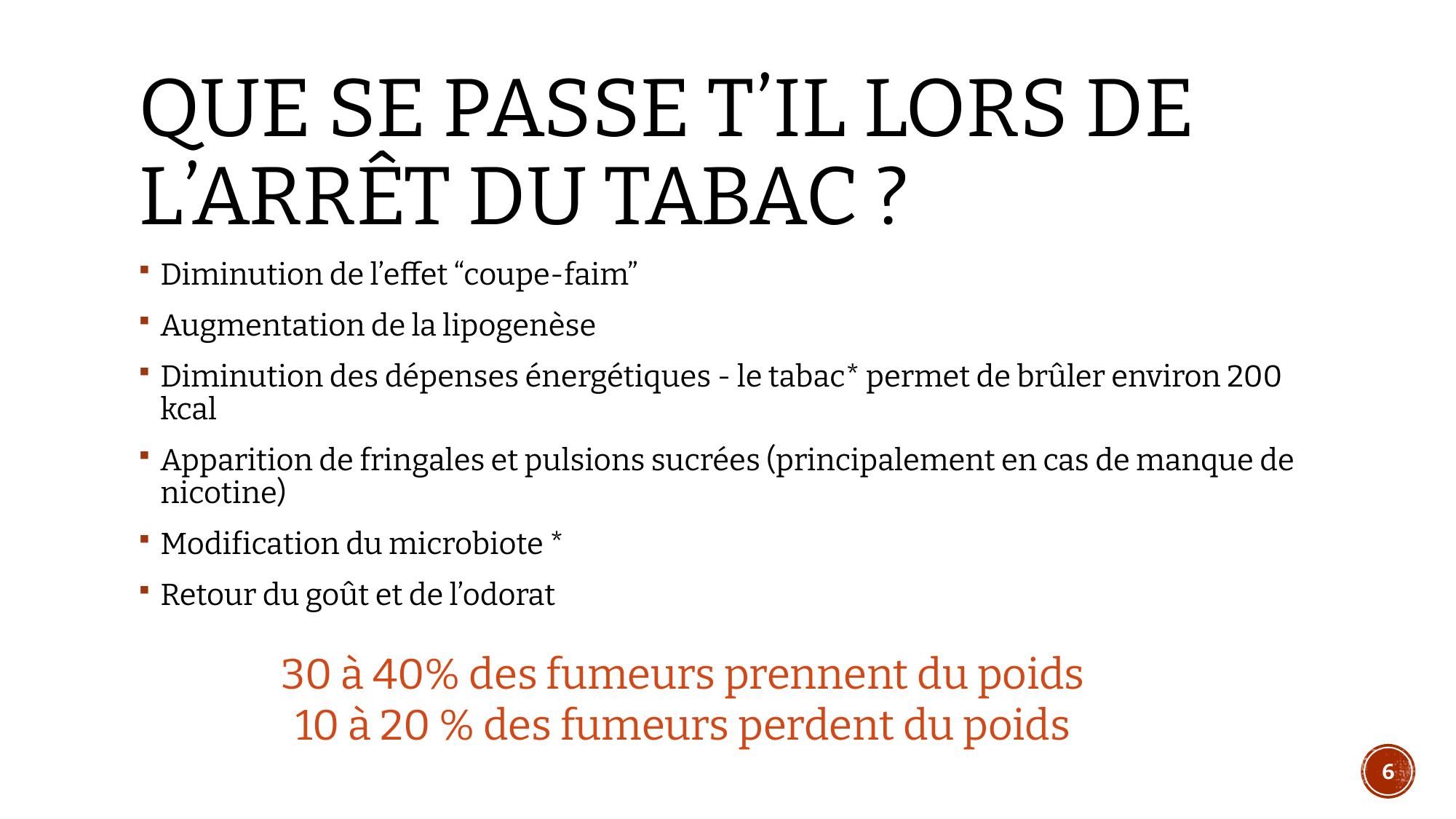

# Que se passe t’il lors de l’arrêt du tabac ?
Diminution de l’effet “coupe-faim”
Augmentation de la lipogenèse
Diminution des dépenses énergétiques - le tabac* permet de brûler environ 200 kcal
Apparition de fringales et pulsions sucrées (principalement en cas de manque de nicotine)
Modification du microbiote *
Retour du goût et de l’odorat
30 à 40% des fumeurs prennent du poids
10 à 20 % des fumeurs perdent du poids
6